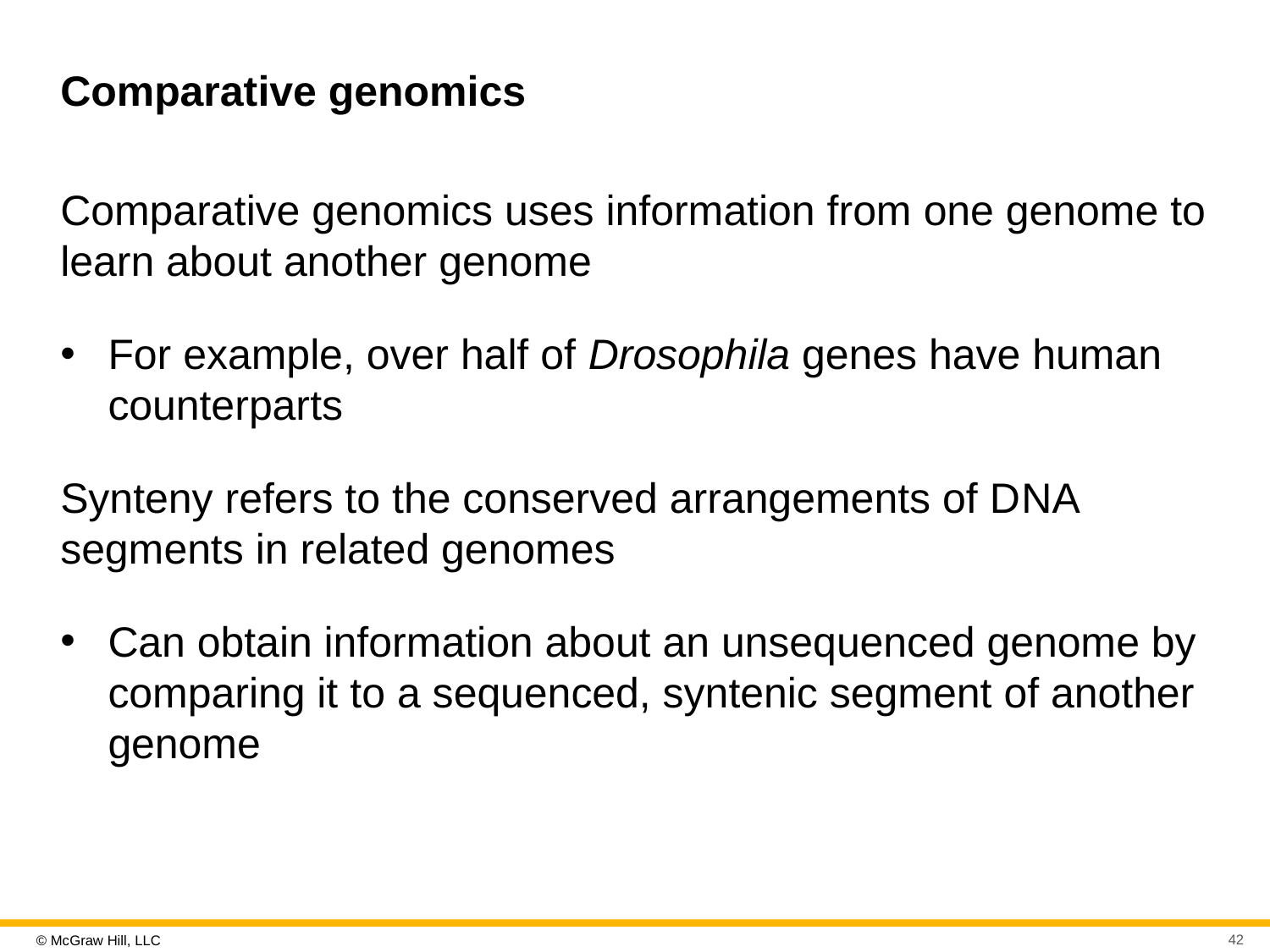

# Comparative genomics
Comparative genomics uses information from one genome to learn about another genome
For example, over half of Drosophila genes have human counterparts
Synteny refers to the conserved arrangements of D N A segments in related genomes
Can obtain information about an unsequenced genome by comparing it to a sequenced, syntenic segment of another genome
42